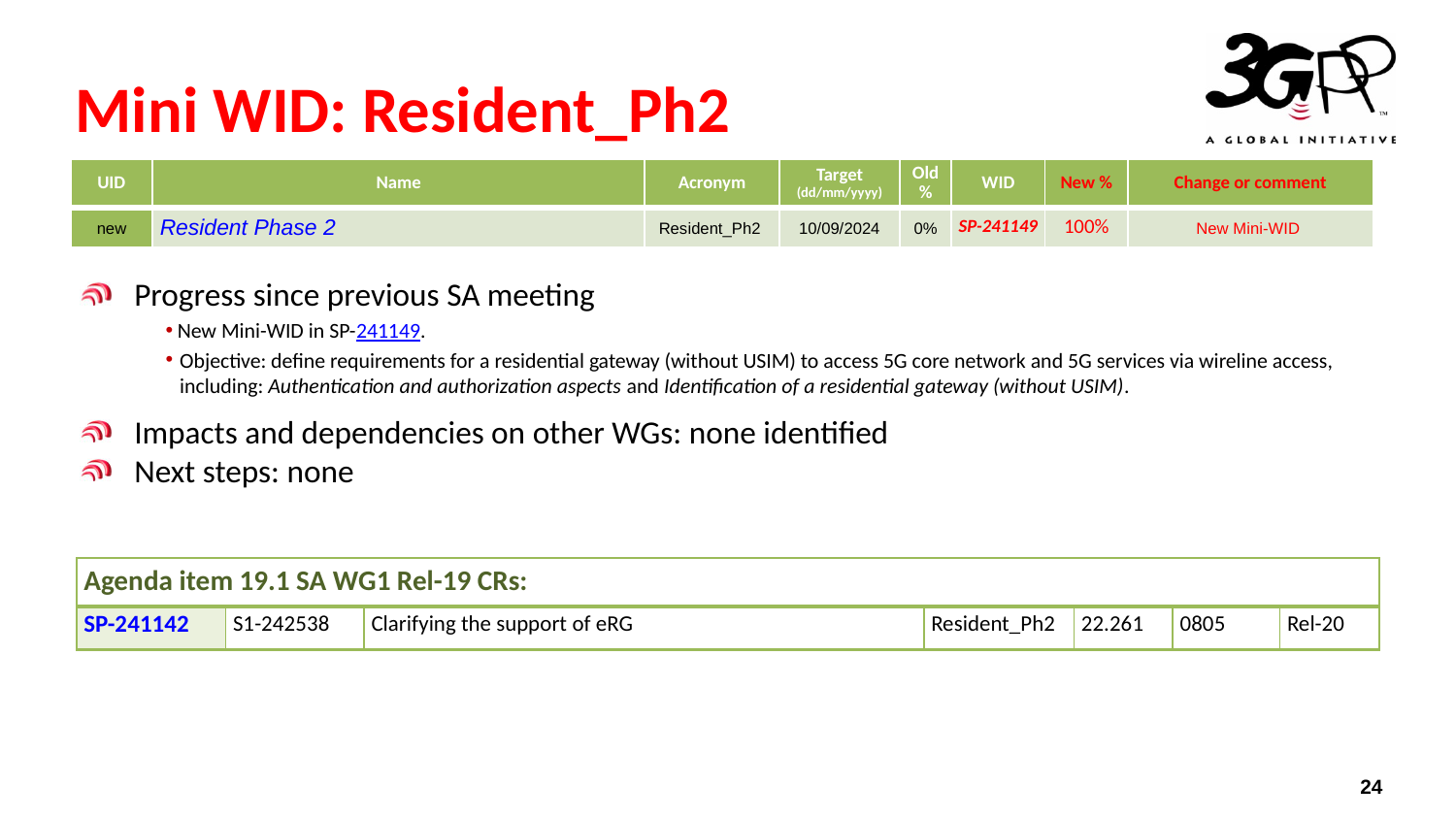

# Mini WID: Resident_Ph2
| UID | Name | Acronym | Target (dd/mm/yyyy) | Old % | WID | New % | Change or comment |
| --- | --- | --- | --- | --- | --- | --- | --- |
| new | Resident Phase 2 | Resident\_Ph2 | 10/09/2024 | 0% | SP-241149 | 100% | New Mini-WID |
Progress since previous SA meeting
 New Mini-WID in SP-241149.
Objective: define requirements for a residential gateway (without USIM) to access 5G core network and 5G services via wireline access, including: Authentication and authorization aspects and Identification of a residential gateway (without USIM).

Impacts and dependencies on other WGs: none identified
Next steps: none

| Agenda item 19.1 SA WG1 Rel-19 CRs: |  |  |  |  |  |  |
| --- | --- | --- | --- | --- | --- | --- |
| SP-241142 | S1-242538 | Clarifying the support of eRG | Resident\_Ph2 | 22.261 | 0805 | Rel-20 |